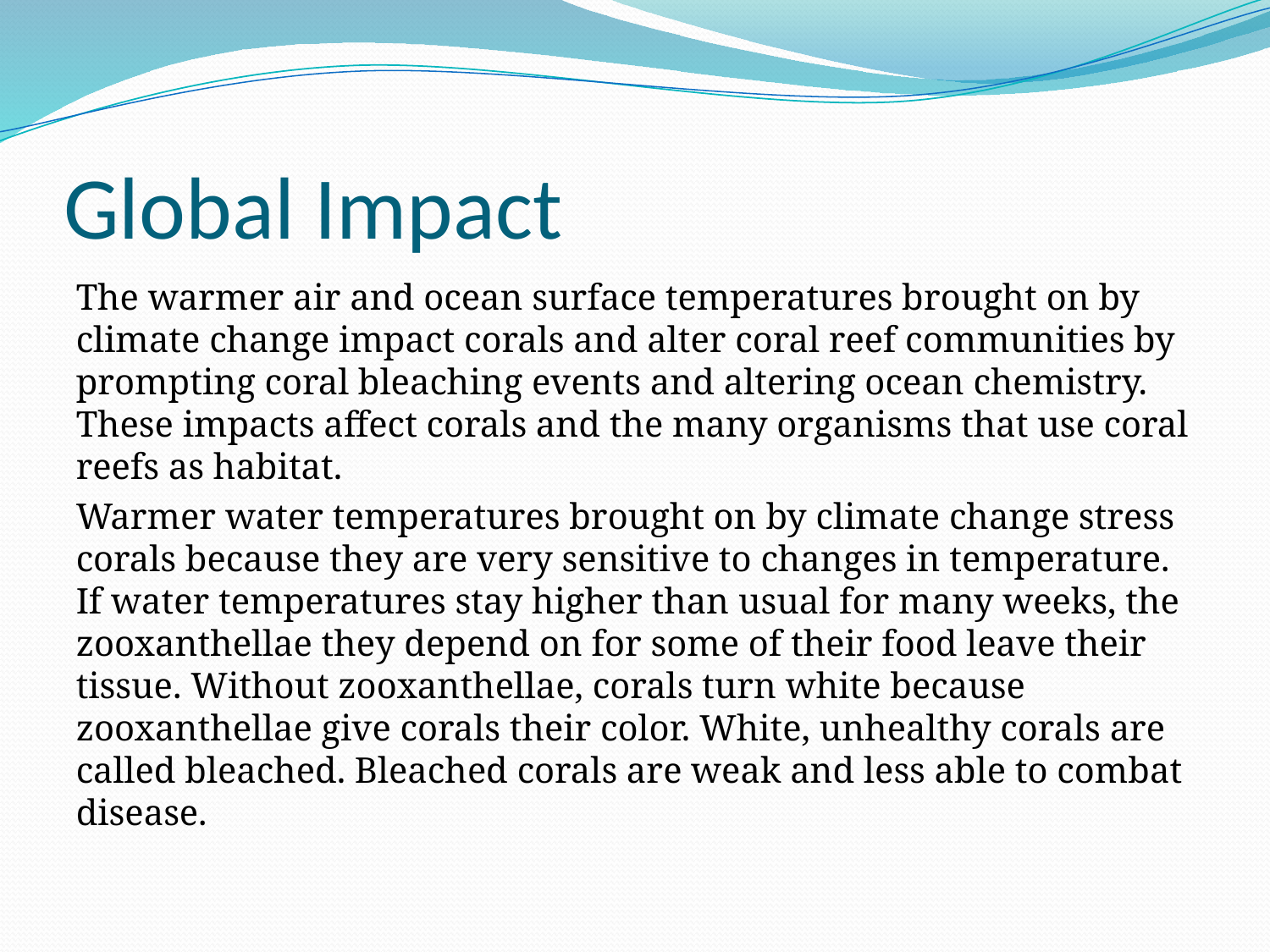

# Global Impact
The warmer air and ocean surface temperatures brought on by climate change impact corals and alter coral reef communities by prompting coral bleaching events and altering ocean chemistry. These impacts affect corals and the many organisms that use coral reefs as habitat.
Warmer water temperatures brought on by climate change stress corals because they are very sensitive to changes in temperature. If water temperatures stay higher than usual for many weeks, the zooxanthellae they depend on for some of their food leave their tissue. Without zooxanthellae, corals turn white because zooxanthellae give corals their color. White, unhealthy corals are called bleached. Bleached corals are weak and less able to combat disease.